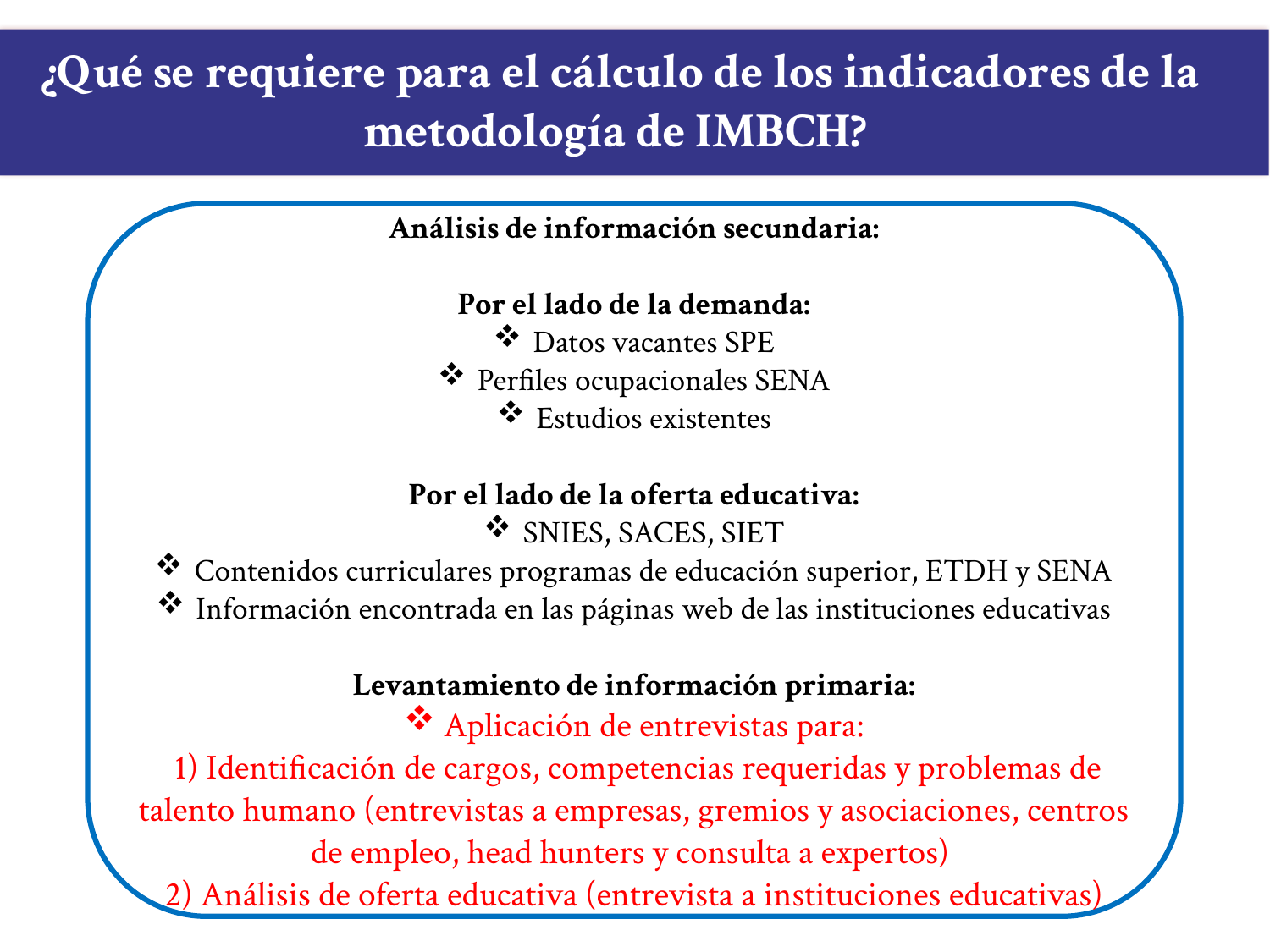

¿Qué se requiere para el cálculo de los indicadores de la metodología de IMBCH?

Análisis de información secundaria:

Por el lado de la demanda:
Datos vacantes SPE
Perfiles ocupacionales SENA
Estudios existentes

Por el lado de la oferta educativa:
SNIES, SACES, SIET
Contenidos curriculares programas de educación superior, ETDH y SENA
Información encontrada en las páginas web de las instituciones educativas

Levantamiento de información primaria:
Aplicación de entrevistas para:
 1) Identificación de cargos, competencias requeridas y problemas de talento humano (entrevistas a empresas, gremios y asociaciones, centros de empleo, head hunters y consulta a expertos)
2) Análisis de oferta educativa (entrevista a instituciones educativas)